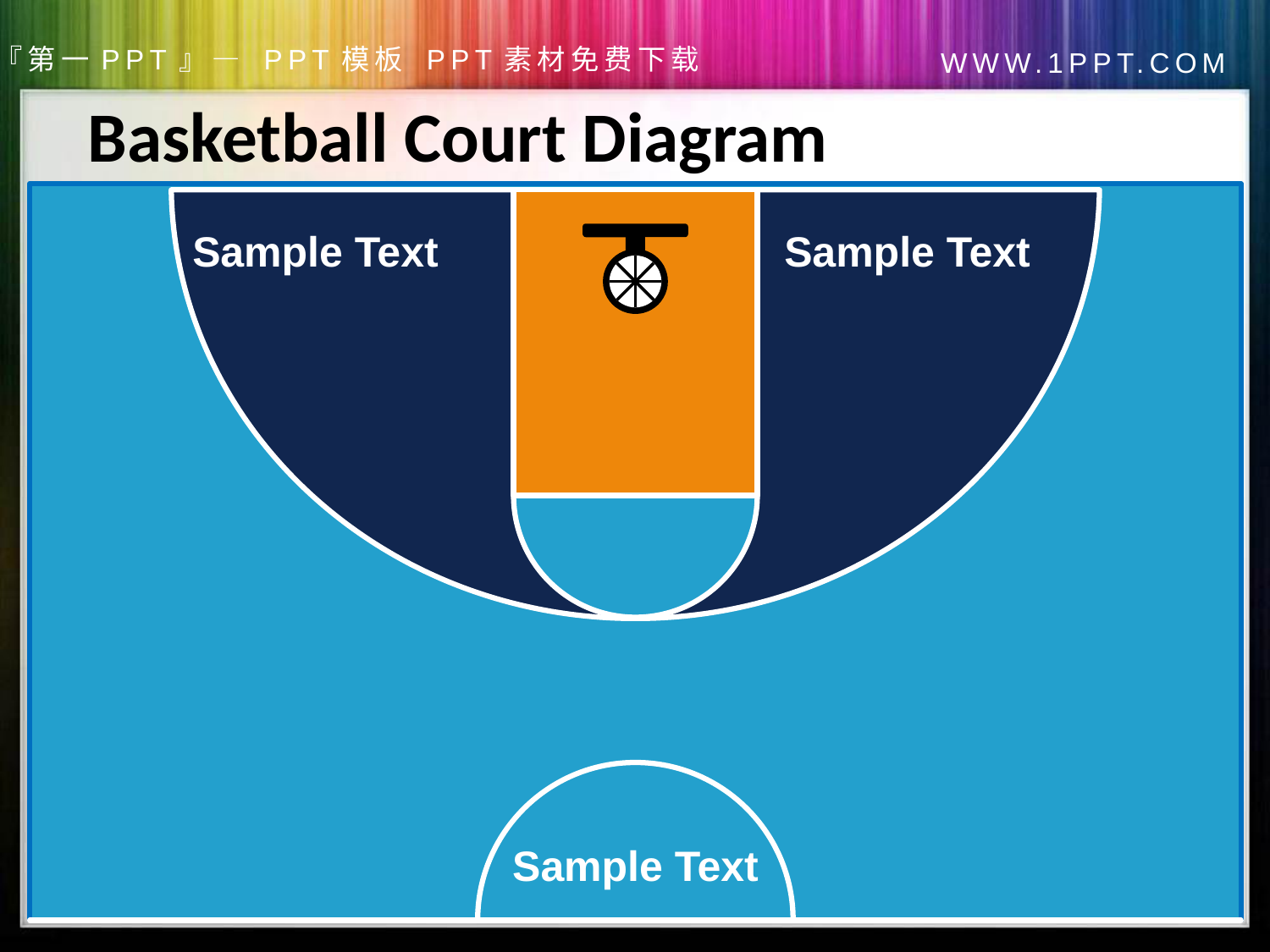

Basketball Court Diagram

Sample Text
Sample Text

Sample Text